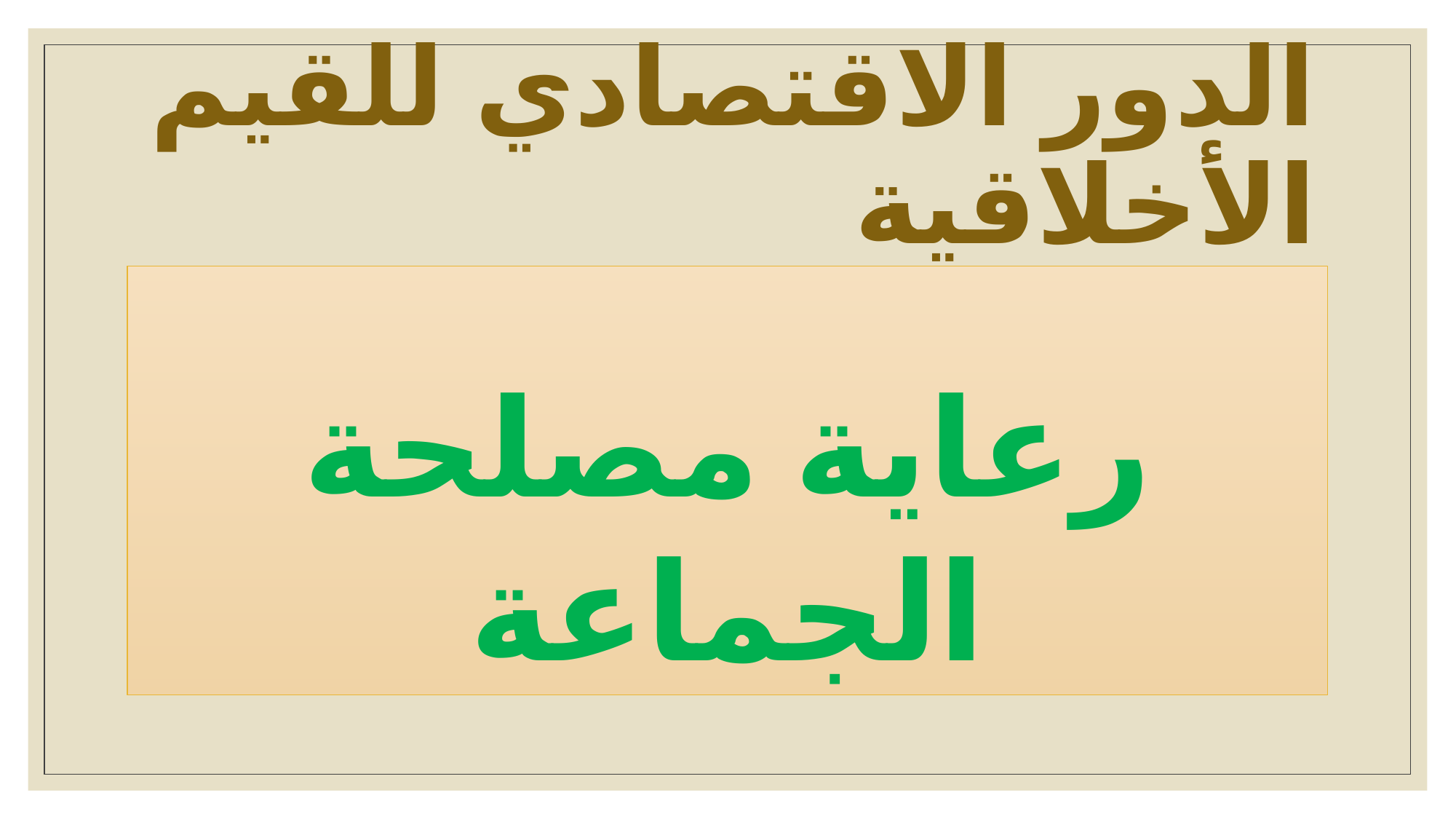

# الدور الاقتصادي للقيم الأخلاقية

رعاية مصلحة الجماعة